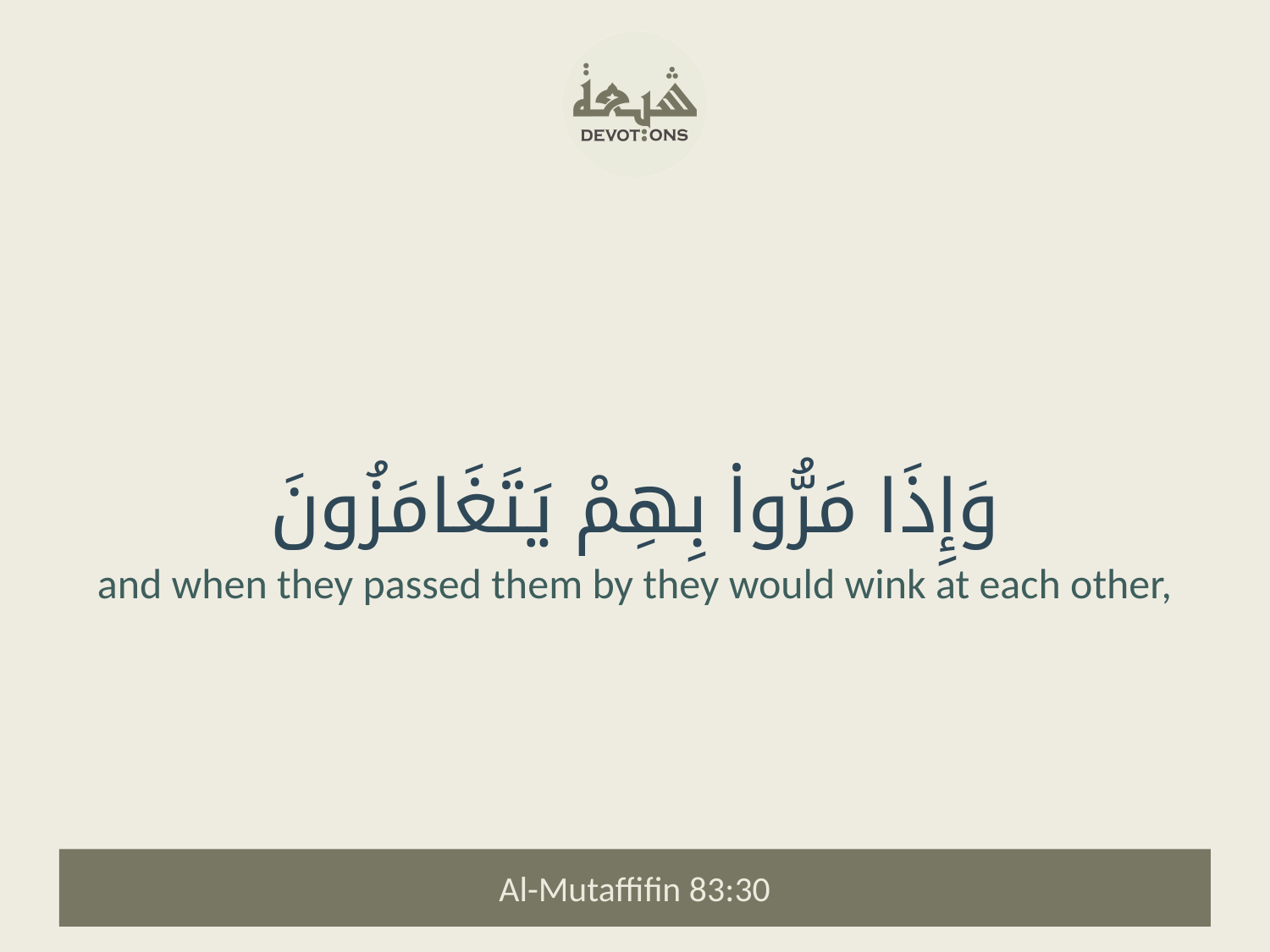

وَإِذَا مَرُّوا۟ بِهِمْ يَتَغَامَزُونَ
and when they passed them by they would wink at each other,
Al-Mutaffifin 83:30